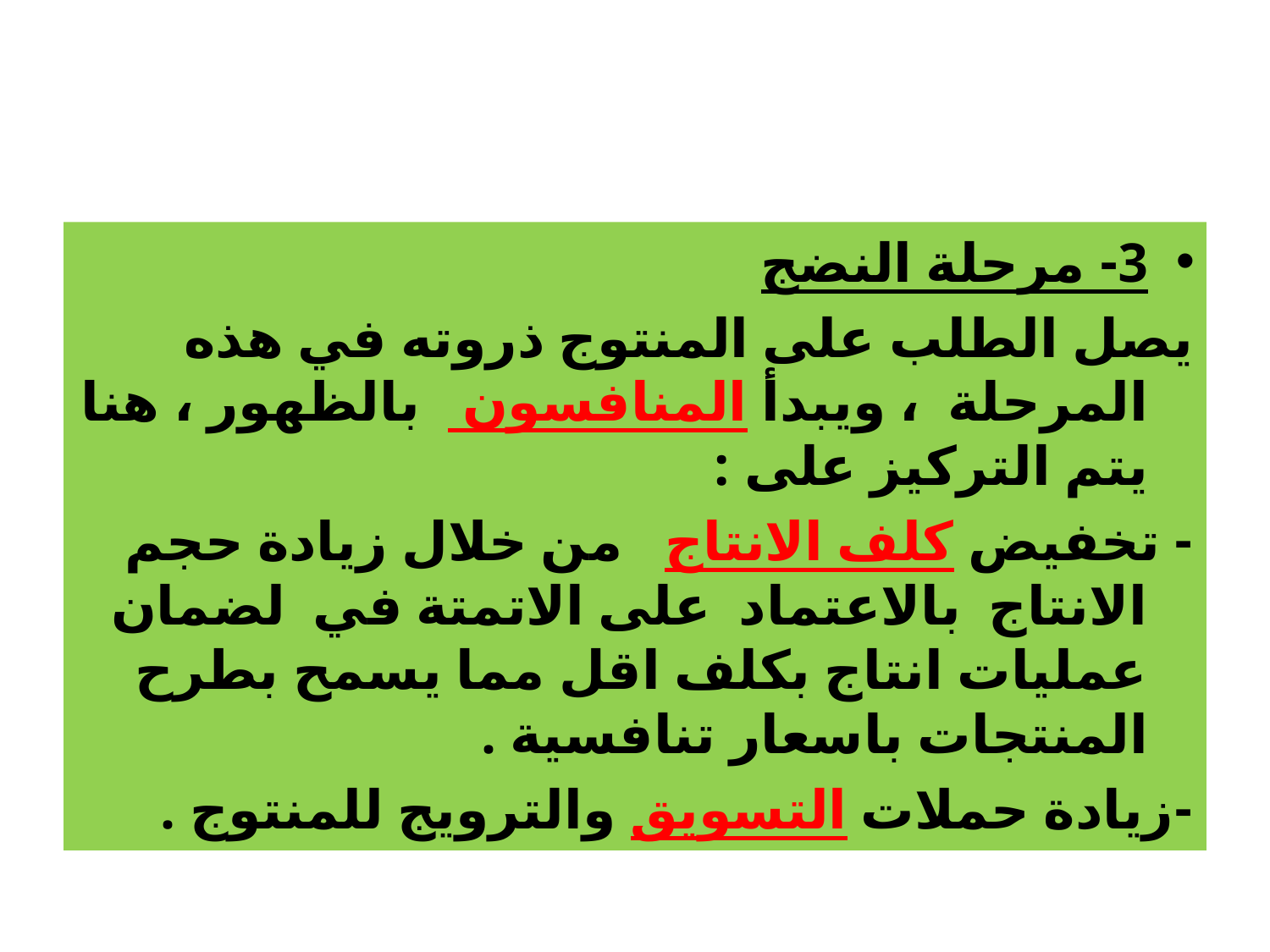

#
3- مرحلة النضج
يصل الطلب على المنتوج ذروته في هذه المرحلة  ، ويبدأ المنافسون   بالظهور ، هنا يتم التركيز على :
- تخفيض كلف الانتاج   من خلال زيادة حجم الانتاج  بالاعتماد  على الاتمتة في  لضمان عمليات انتاج بكلف اقل مما يسمح بطرح المنتجات باسعار تنافسية .
-زيادة حملات التسويق والترويج للمنتوج .